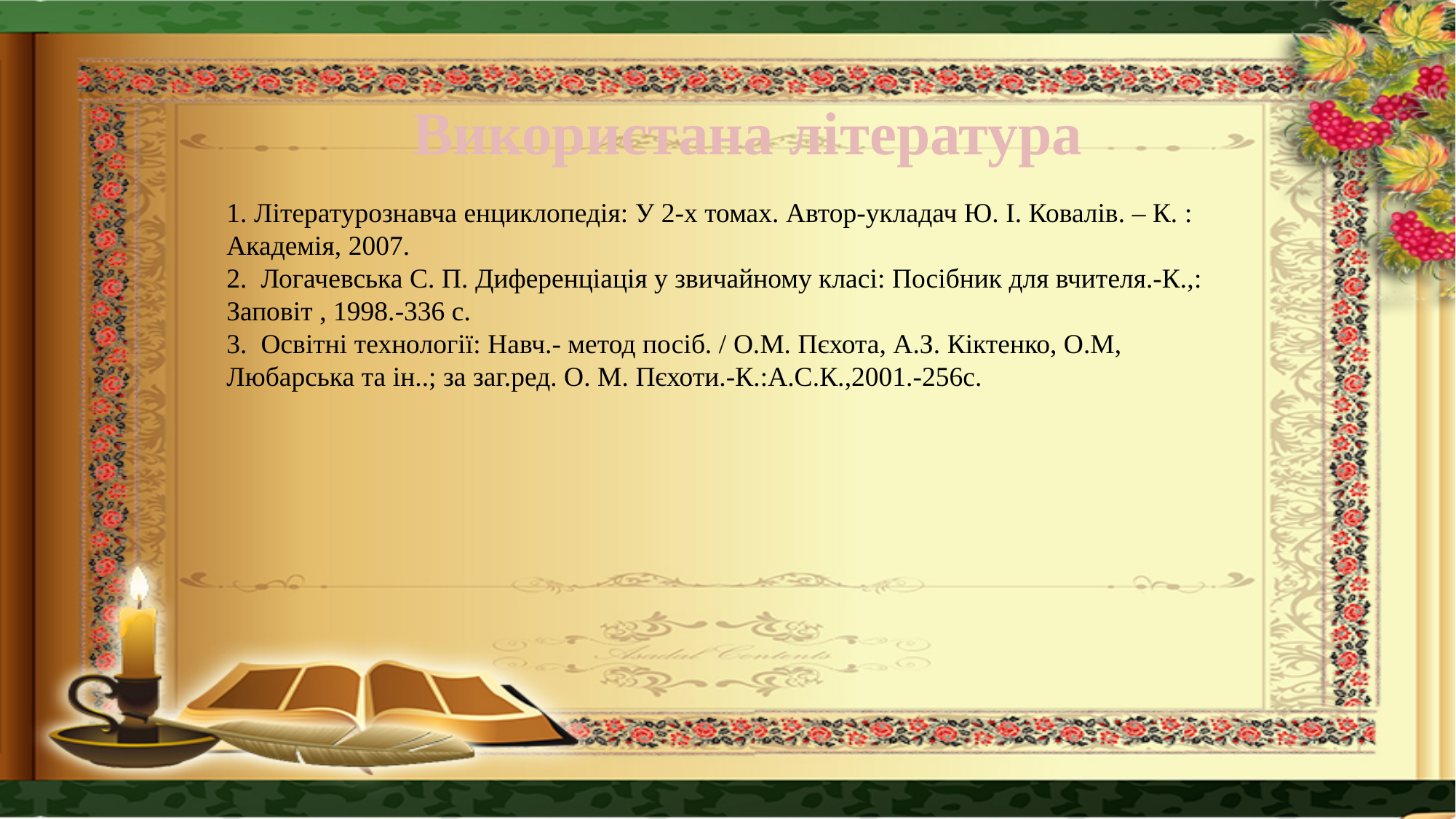

Використана література
1. Літературознавча енциклопедія: У 2-х томах. Автор-укладач Ю. І. Ковалів. – К. : Академія, 2007.
2.  Логачевська С. П. Диференціація у звичайному класі: Посібник для вчителя.-К.,: Заповіт , 1998.-336 с.
3.  Освітні технології: Навч.- метод посіб. / О.М. Пєхота, А.З. Кіктенко, О.М,
Любарська та ін..; за заг.ред. О. М. Пєхоти.-К.:А.С.К.,2001.-256с.